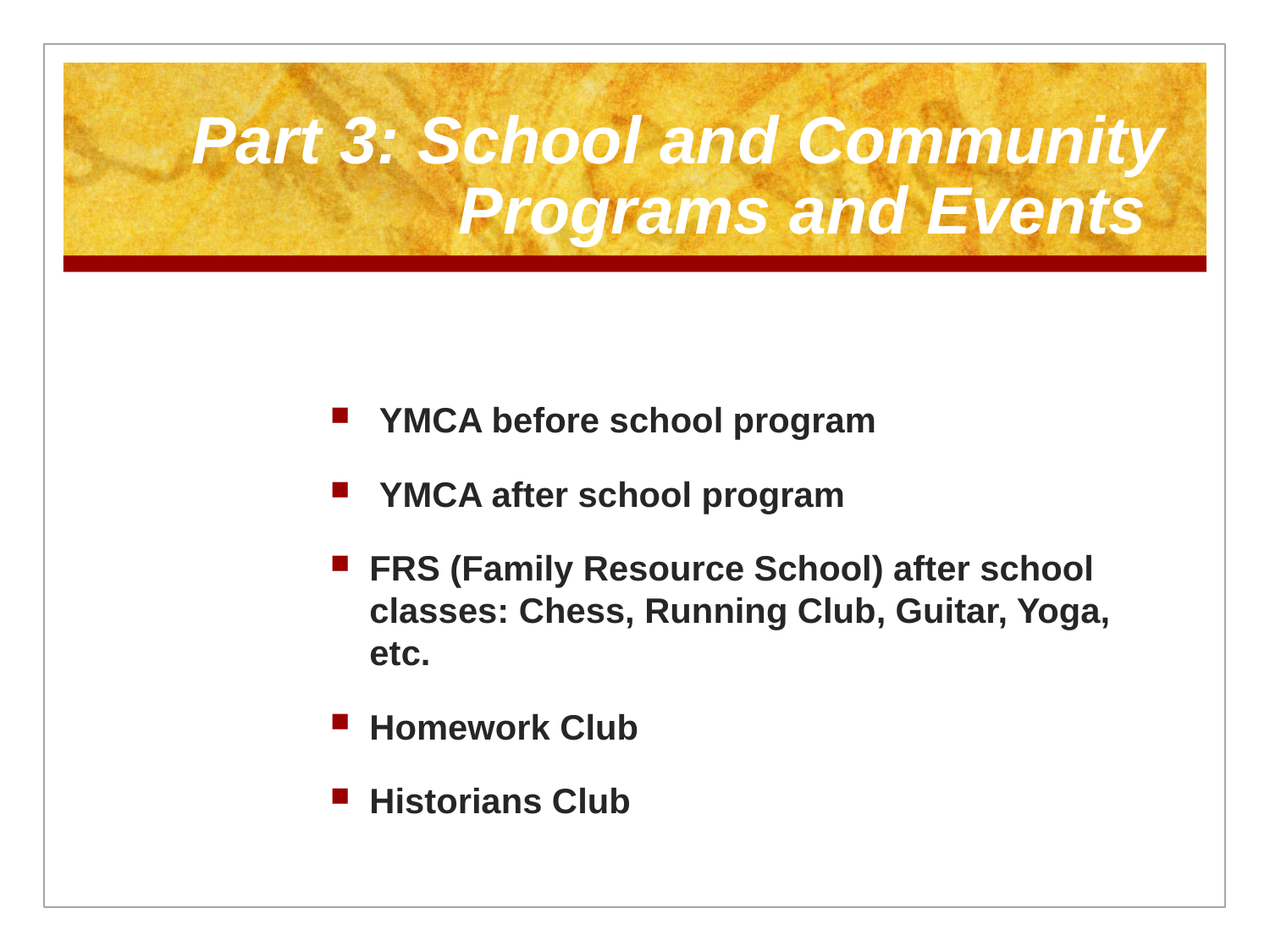

# Part 3: School and Community Programs and Events

 YMCA before school program
 YMCA after school program
FRS (Family Resource School) after school classes: Chess, Running Club, Guitar, Yoga, etc.
Homework Club
Historians Club